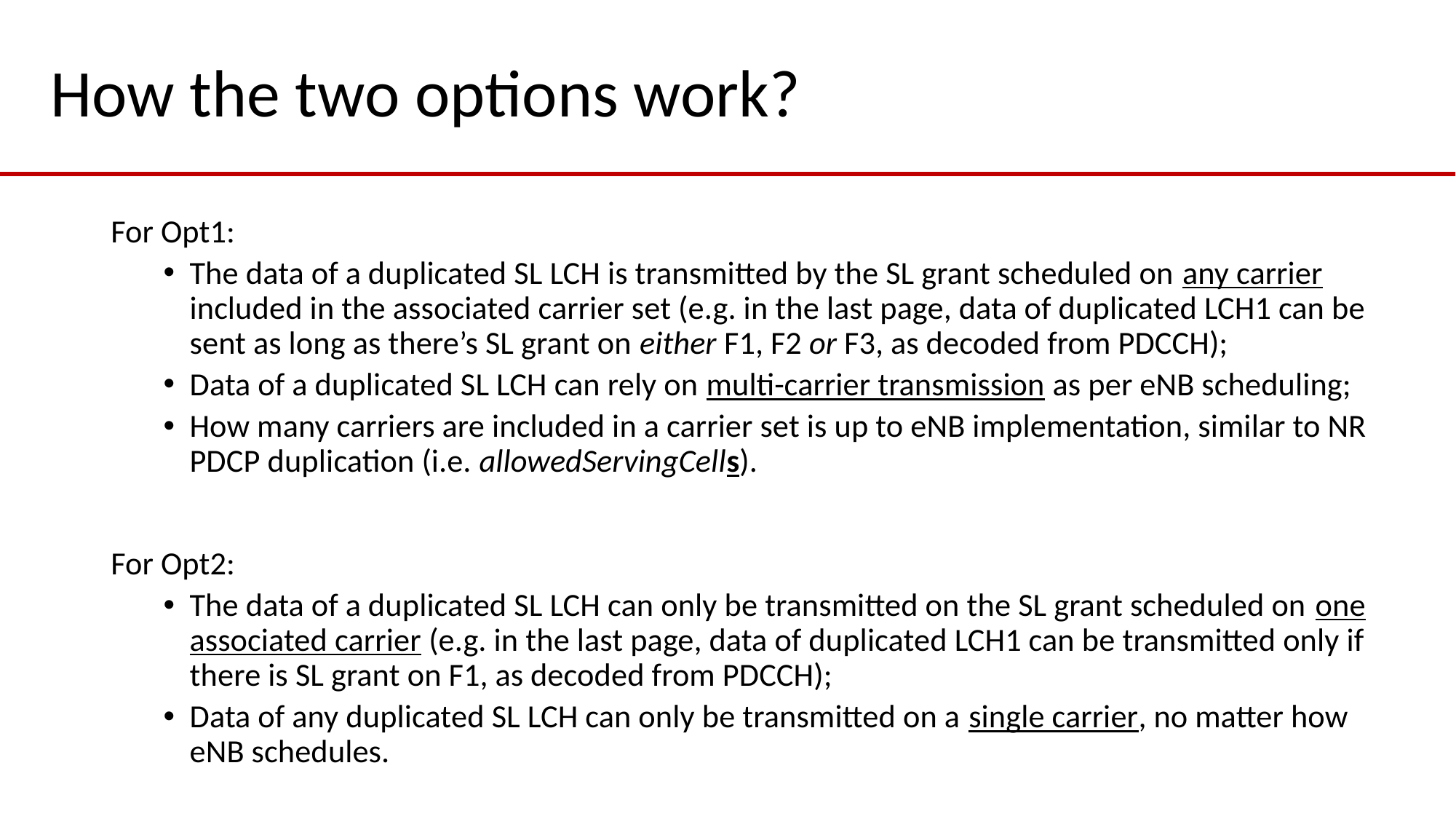

# How the two options work?
For Opt1:
The data of a duplicated SL LCH is transmitted by the SL grant scheduled on any carrier included in the associated carrier set (e.g. in the last page, data of duplicated LCH1 can be sent as long as there’s SL grant on either F1, F2 or F3, as decoded from PDCCH);
Data of a duplicated SL LCH can rely on multi-carrier transmission as per eNB scheduling;
How many carriers are included in a carrier set is up to eNB implementation, similar to NR PDCP duplication (i.e. allowedServingCells).

For Opt2:
The data of a duplicated SL LCH can only be transmitted on the SL grant scheduled on one associated carrier (e.g. in the last page, data of duplicated LCH1 can be transmitted only if there is SL grant on F1, as decoded from PDCCH);
Data of any duplicated SL LCH can only be transmitted on a single carrier, no matter how eNB schedules.